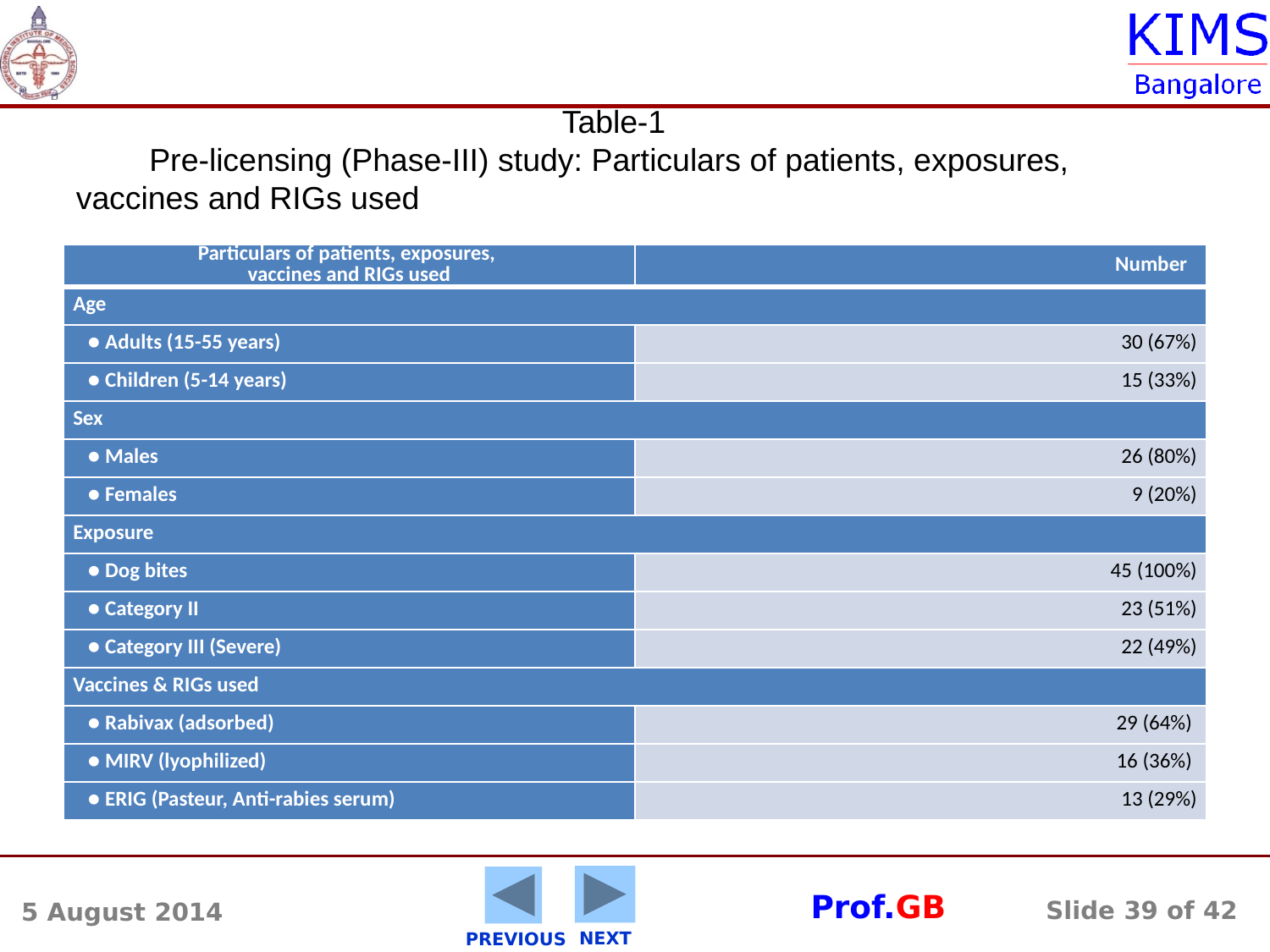

Table-1
Pre-licensing (Phase-III) study: Particulars of patients, exposures,
vaccines and RIGs used
| Particulars of patients, exposures, vaccines and RIGs used | Number |
| --- | --- |
| Age |  |
| ● Adults (15-55 years) | 30 (67%) |
| ● Children (5-14 years) | 15 (33%) |
| Sex |  |
| ● Males | 26 (80%) |
| ● Females | 9 (20%) |
| Exposure |  |
| ● Dog bites | 45 (100%) |
| ● Category II | 23 (51%) |
| ● Category III (Severe) | 22 (49%) |
| Vaccines & RIGs used |  |
| ● Rabivax (adsorbed) | 29 (64%) |
| ● MIRV (lyophilized) | 16 (36%) |
| ● ERIG (Pasteur, Anti-rabies serum) | 13 (29%) |
5 August 2014